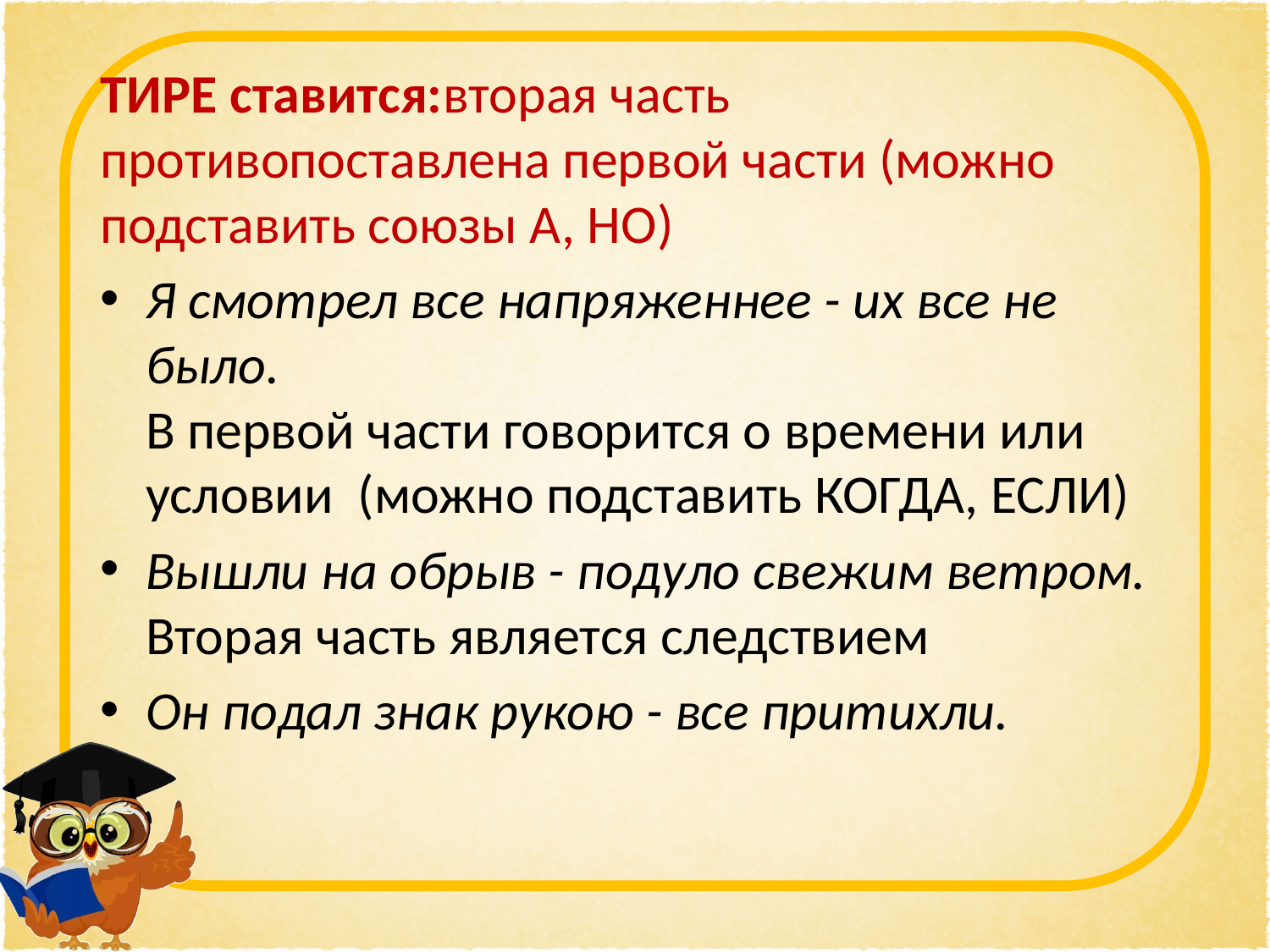

ТИРЕ ставится:вторая часть противопоставлена первой части (можно подставить союзы А, НО)
Я смотрел все напряженнее - их все не было.
В первой части говорится о времени или условии  (можно подставить КОГДА, ЕСЛИ)
Вышли на обрыв - подуло свежим ветром.
Вторая часть является следствием
Он подал знак рукою - все притихли.